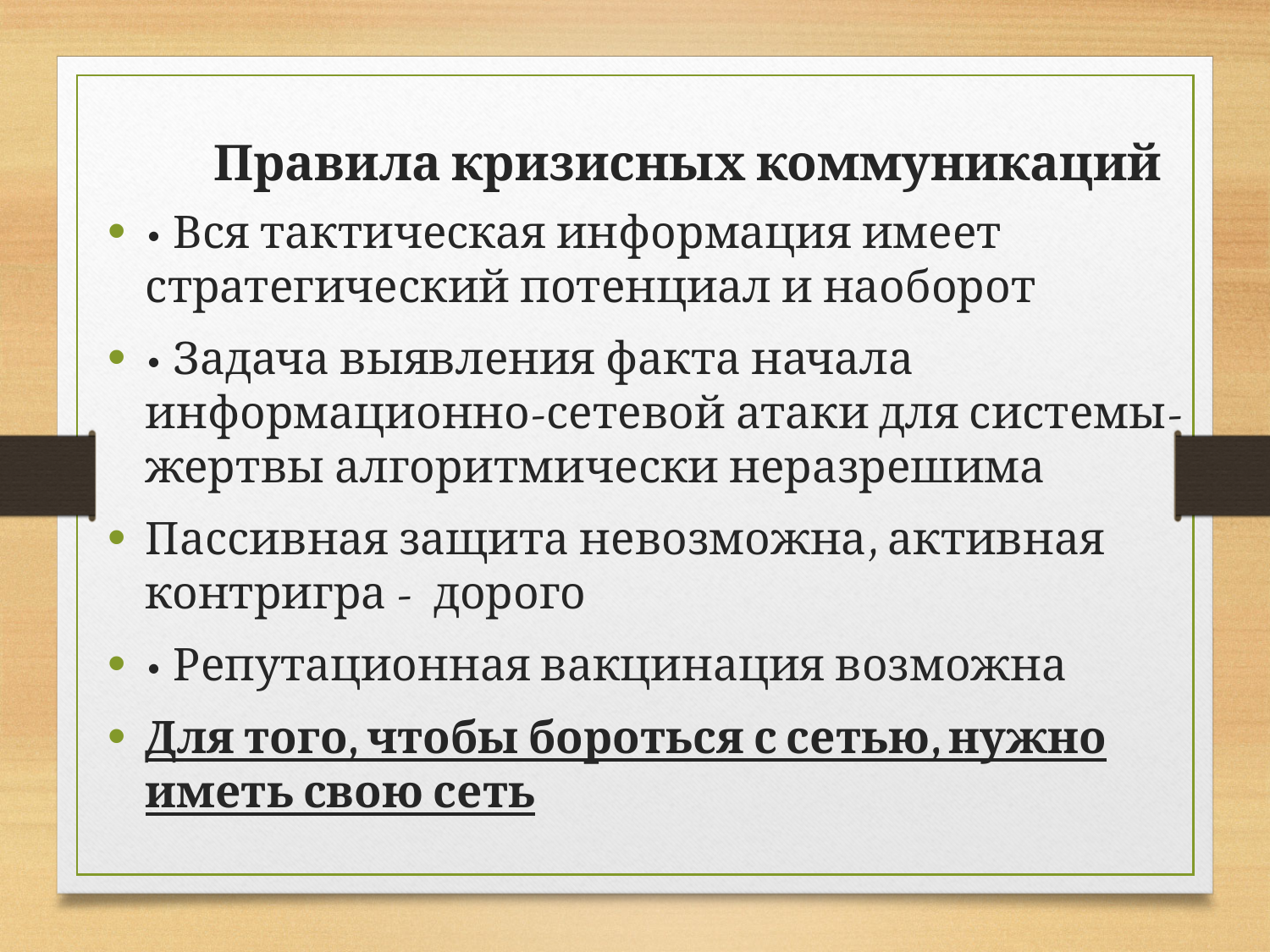

Правила кризисных коммуникаций
• Вся тактическая информация имеет стратегический потенциал и наоборот
• Задача выявления факта начала информационно-сетевой атаки для системы- жертвы алгоритмически неразрешима
Пассивная защита невозможна, активная контригра -  дорого
• Репутационная вакцинация возможна
Для того, чтобы бороться с сетью, нужно иметь свою сеть